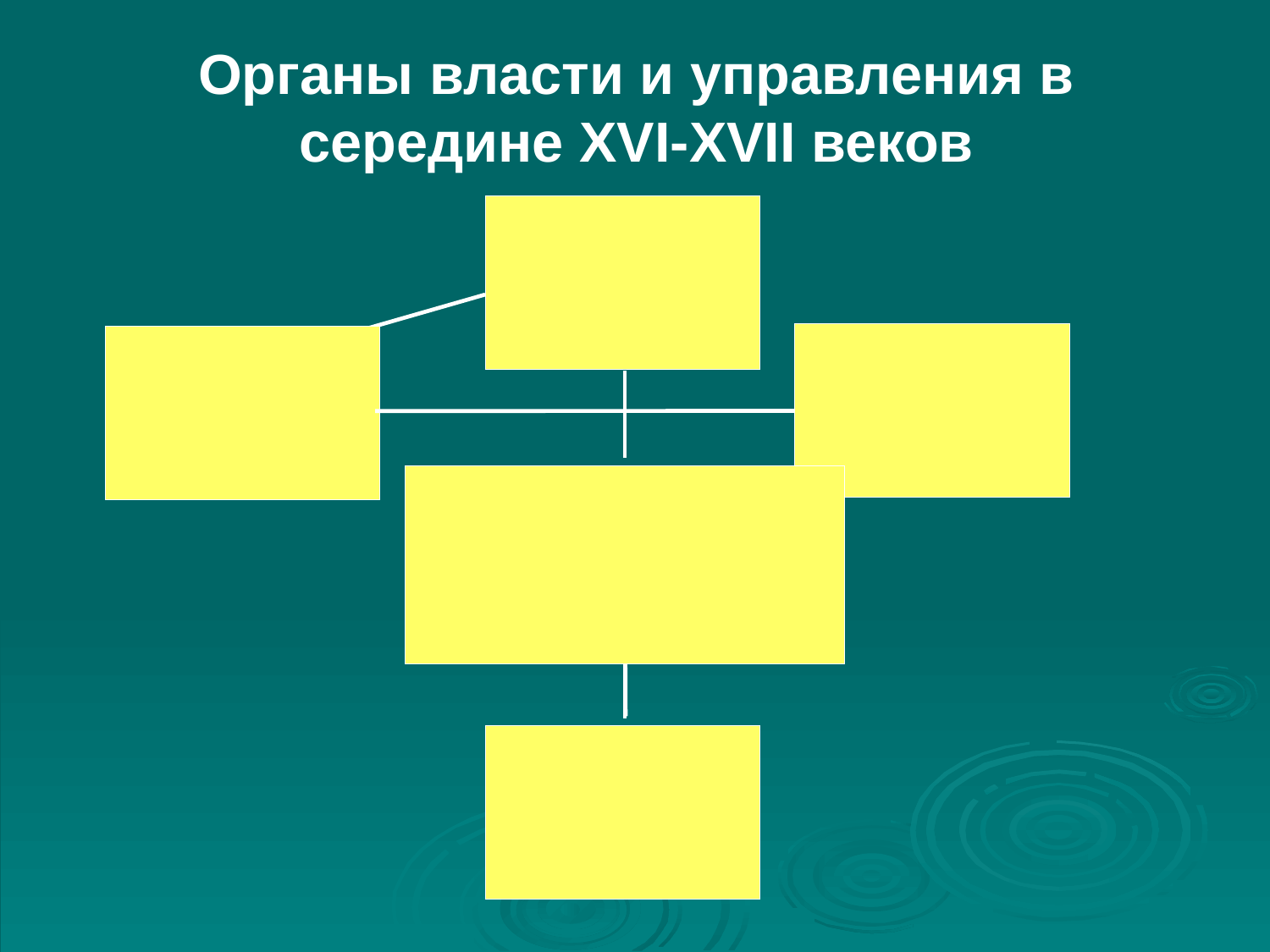

# Органы власти и управления в середине XVI-XVII веков